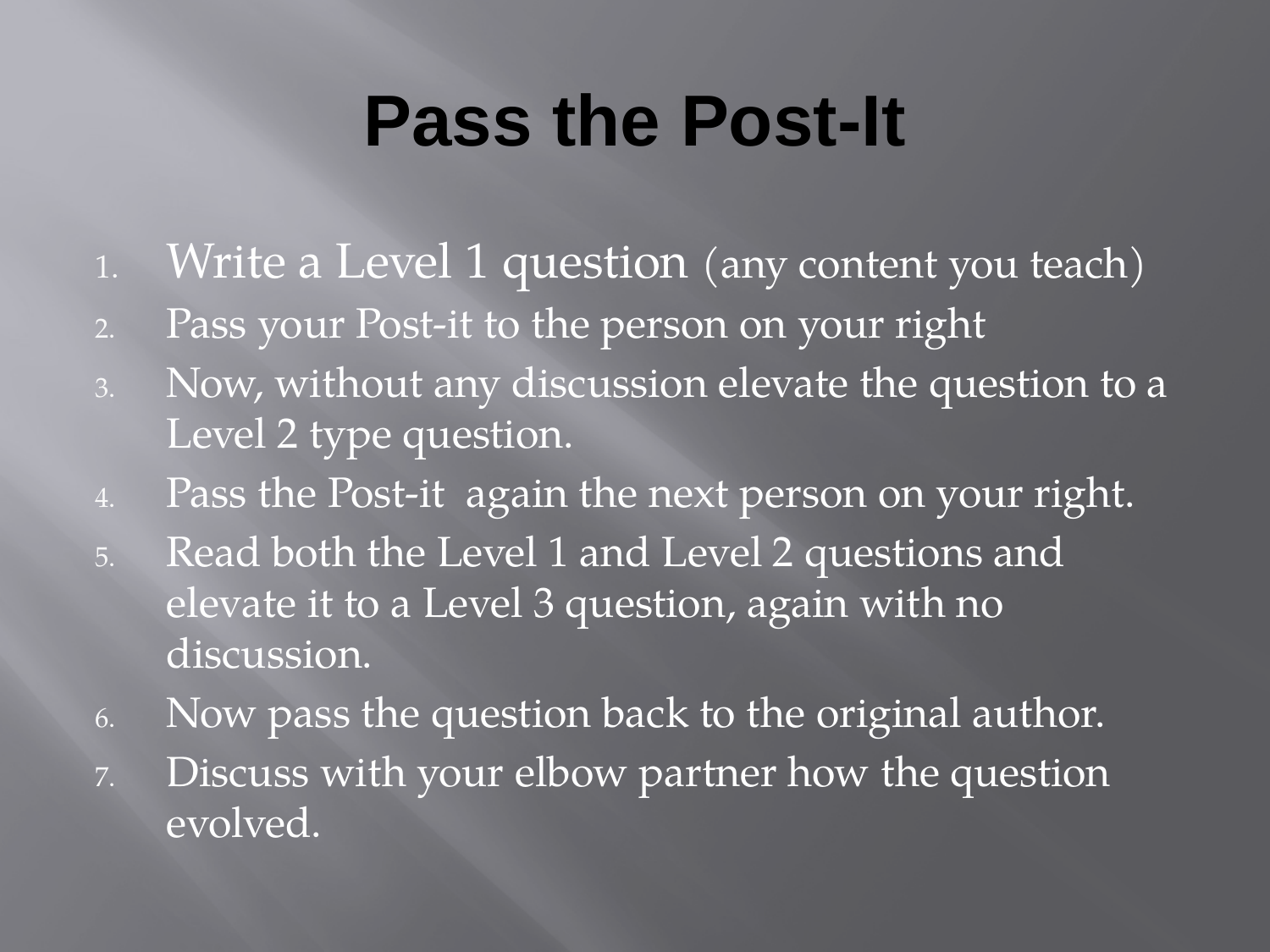

# Pass the Post-It
Write a Level 1 question (any content you teach)
Pass your Post-it to the person on your right
Now, without any discussion elevate the question to a Level 2 type question.
Pass the Post-it  again the next person on your right.
Read both the Level 1 and Level 2 questions and elevate it to a Level 3 question, again with no discussion.
Now pass the question back to the original author.
Discuss with your elbow partner how the question evolved.